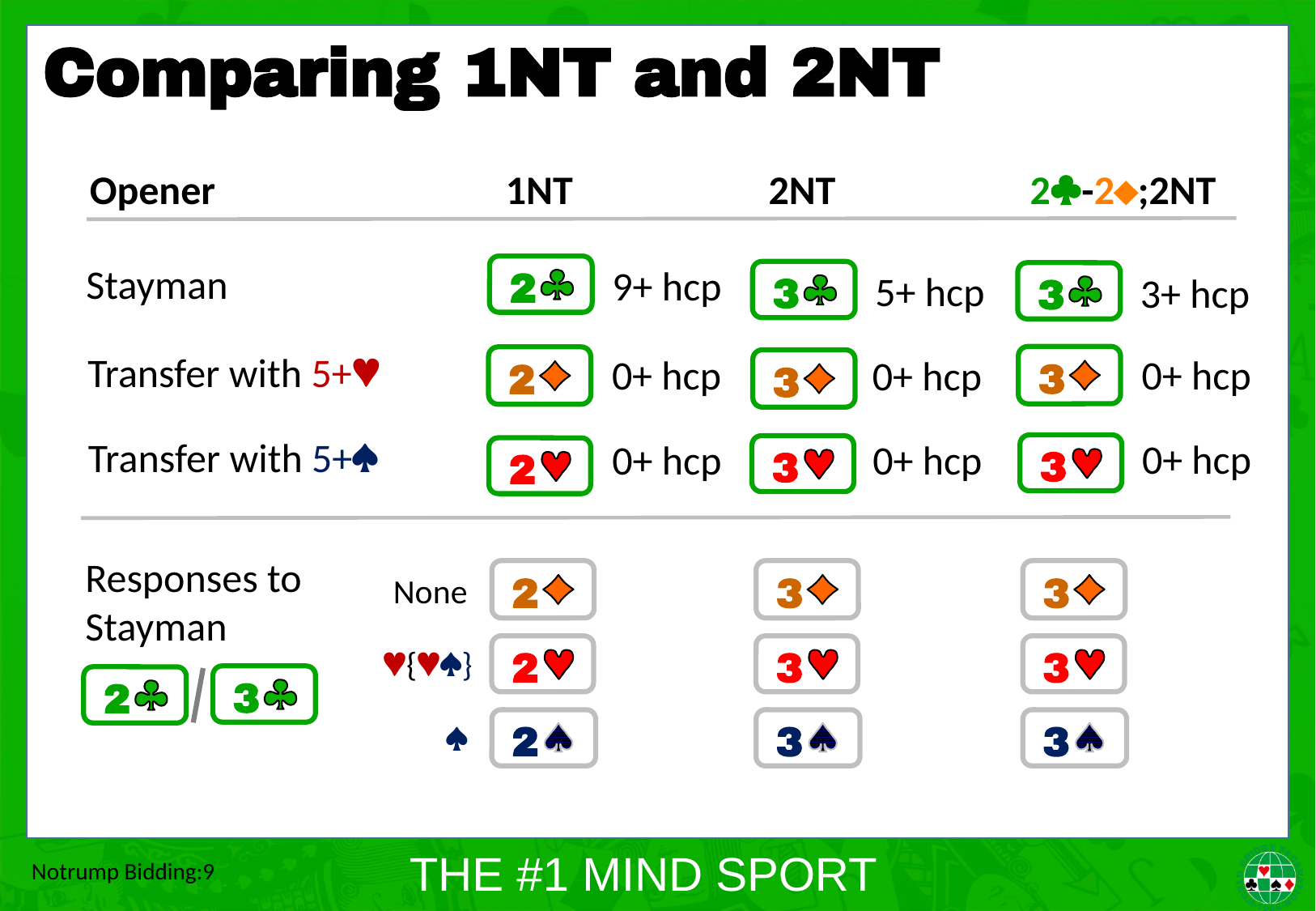

# Comparing 1NT and 2NT
Opener	1NT	2NT	2♣-2♦;2NT
Stayman
9+ hcp
2

5+ hcp
3+ hcp
3

3

Transfer with 5+♥
 0+ hcp
3

 0+ hcp
 0+ hcp
3

2

Transfer with 5+♠
 0+ hcp
 0+ hcp
 0+ hcp
3

3

2

Responses to Stayman
2

3

3

None
2

3

3

♥{♥♠}
3

2

2

3

3

♠